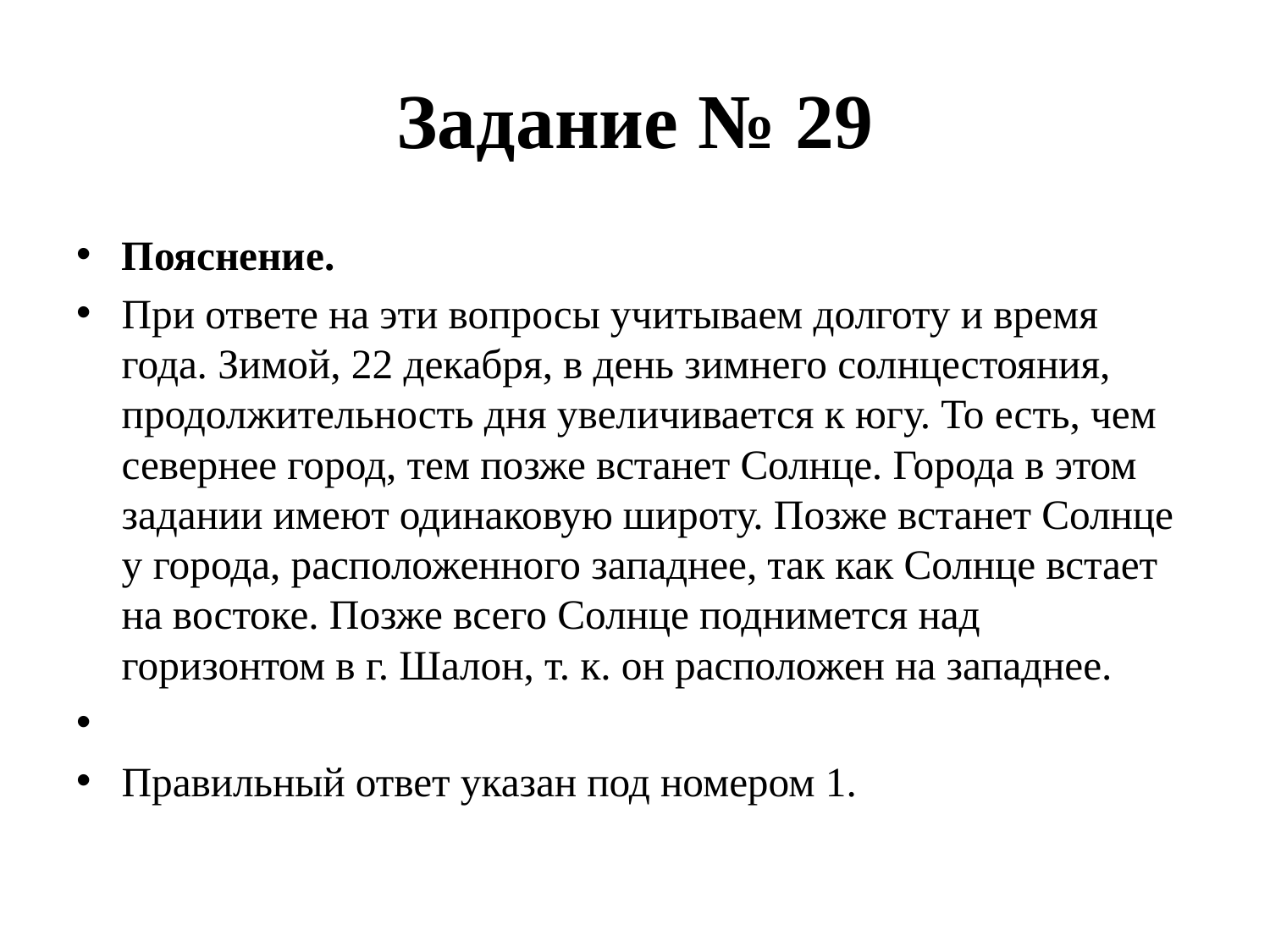

# Задание № 29
Пояснение.
При ответе на эти вопросы учитываем долготу и время года. Зимой, 22 декабря, в день зимнего солнцестояния, продолжительность дня увеличивается к югу. То есть, чем севернее город, тем позже встанет Солнце. Города в этом задании имеют одинаковую широту. Позже встанет Солнце у города, расположенного западнее, так как Солнце встает на востоке. Позже всего Солнце поднимется над горизонтом в г. Шалон, т. к. он расположен на западнее.

Правильный ответ указан под номером 1.